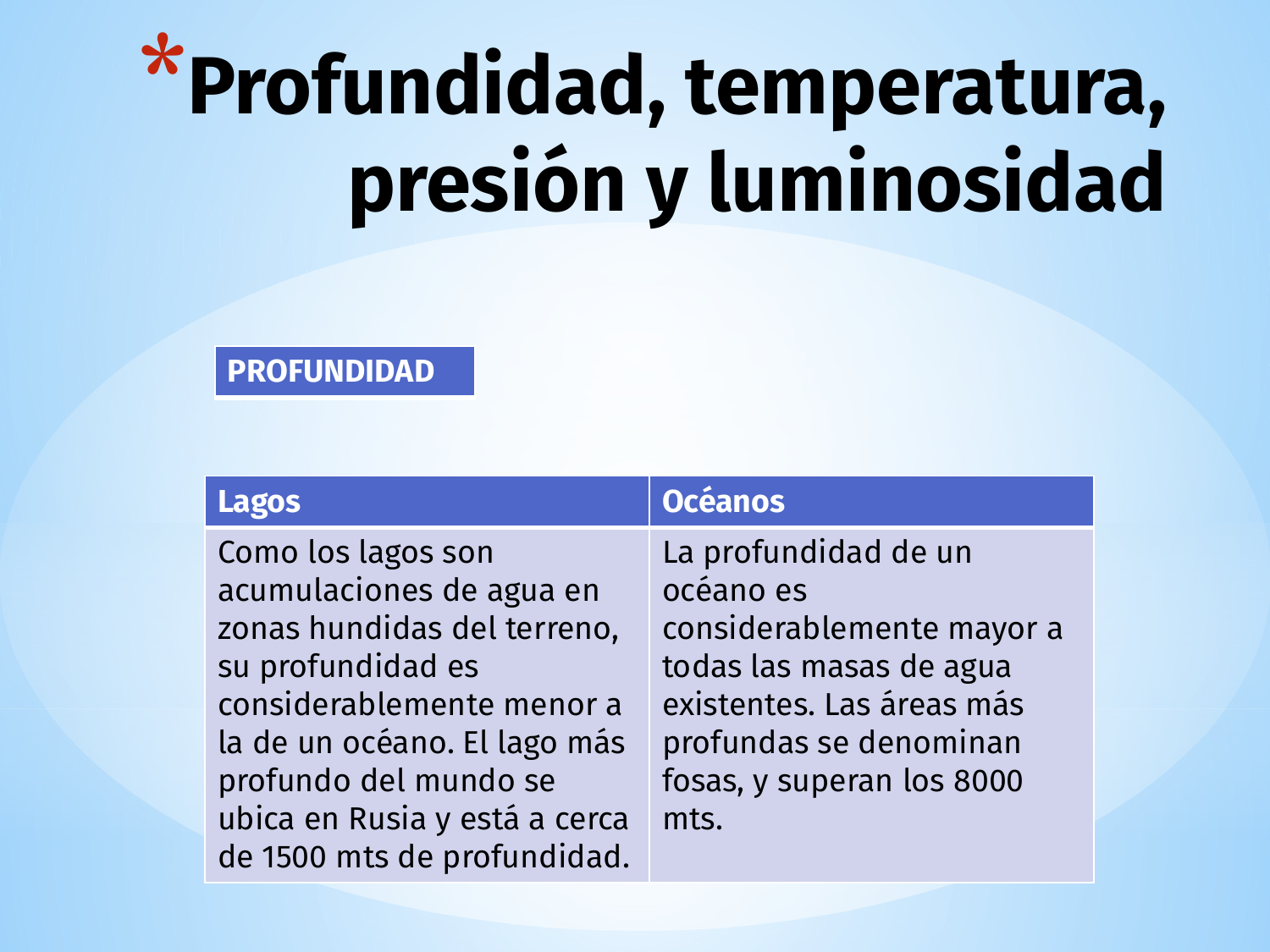

# Profundidad, temperatura, presión y luminosidad
| PROFUNDIDAD |
| --- |
| Lagos | Océanos |
| --- | --- |
| Como los lagos son acumulaciones de agua en zonas hundidas del terreno, su profundidad es considerablemente menor a la de un océano. El lago más profundo del mundo se ubica en Rusia y está a cerca de 1500 mts de profundidad. | La profundidad de un océano es considerablemente mayor a todas las masas de agua existentes. Las áreas más profundas se denominan fosas, y superan los 8000 mts. |